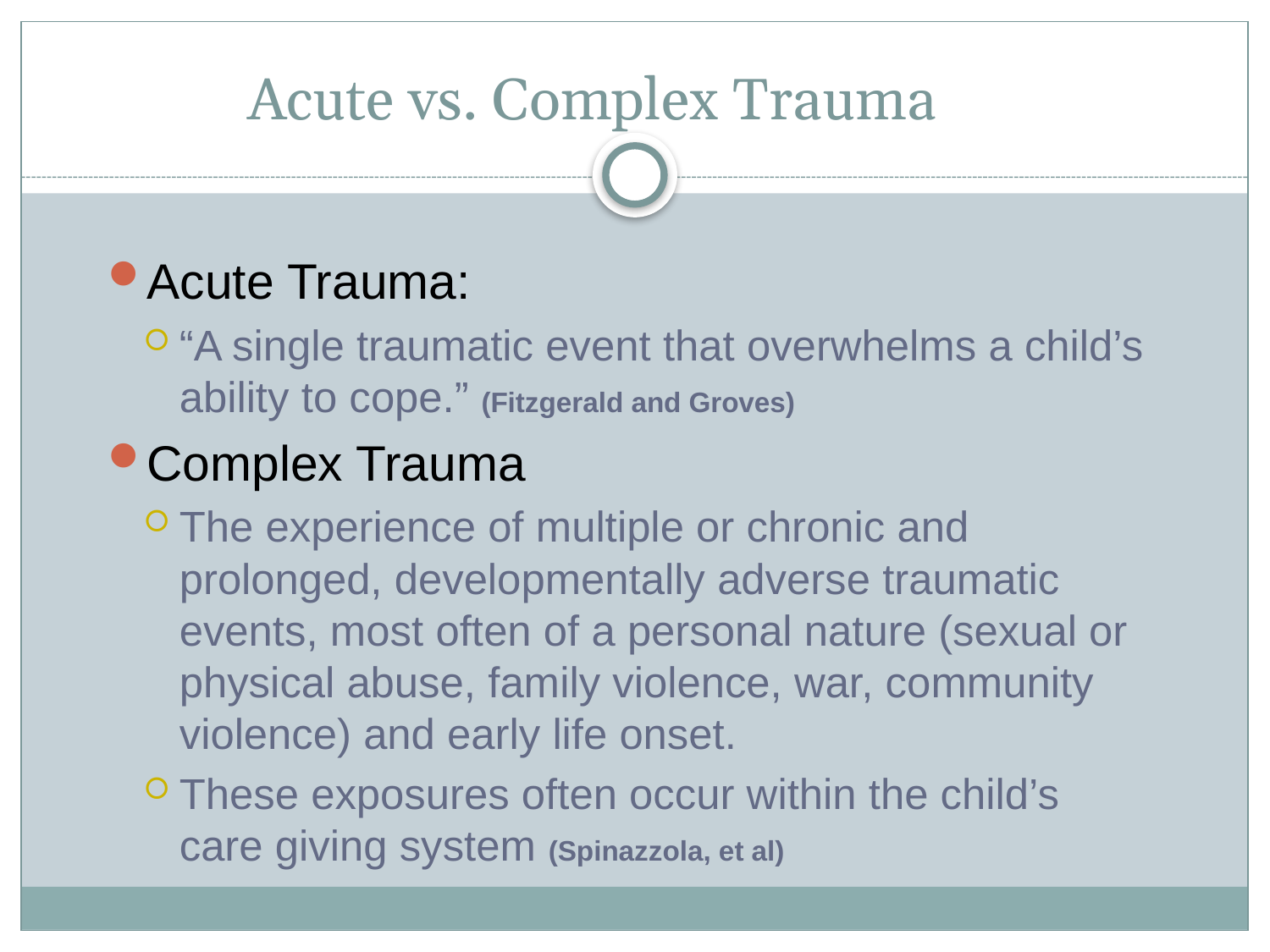

# Acute vs. Complex Trauma
Acute Trauma:
“A single traumatic event that overwhelms a child’s ability to cope.” (Fitzgerald and Groves)
Complex Trauma
The experience of multiple or chronic and prolonged, developmentally adverse traumatic events, most often of a personal nature (sexual or physical abuse, family violence, war, community violence) and early life onset.
These exposures often occur within the child’s care giving system (Spinazzola, et al)